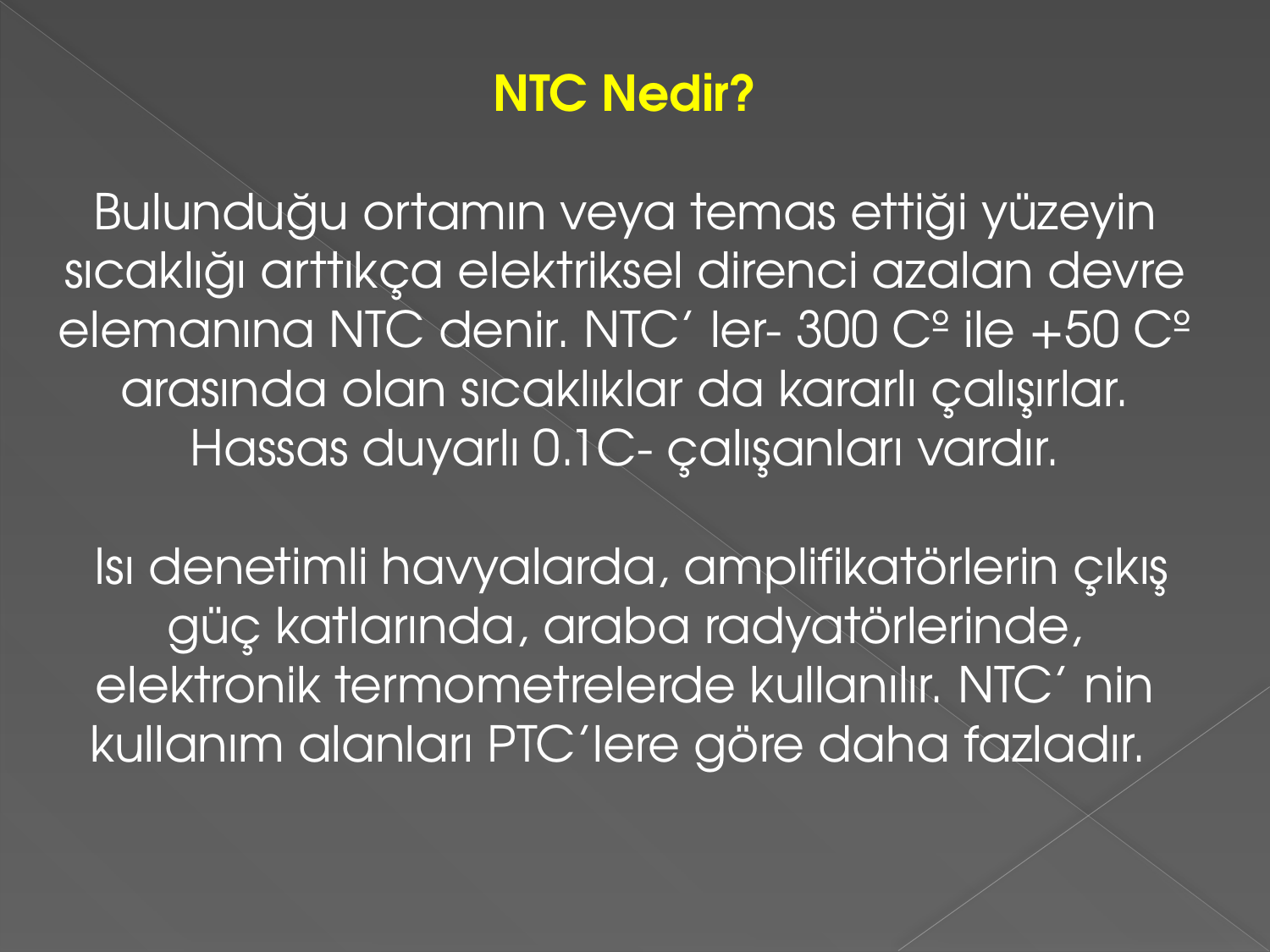

NTC Nedir?

Bulunduğu ortamın veya temas ettiği yüzeyin sıcaklığı arttıkça elektriksel direnci azalan devre elemanına NTC denir. NTC’ ler- 300 Cº ile +50 Cº arasında olan sıcaklıklar da kararlı çalışırlar. Hassas duyarlı 0.1C- çalışanları vardır.

 Isı denetimli havyalarda, amplifikatörlerin çıkış güç katlarında, araba radyatörlerinde, elektronik termometrelerde kullanılır. NTC’ nin kullanım alanları PTC’lere göre daha fazladır.